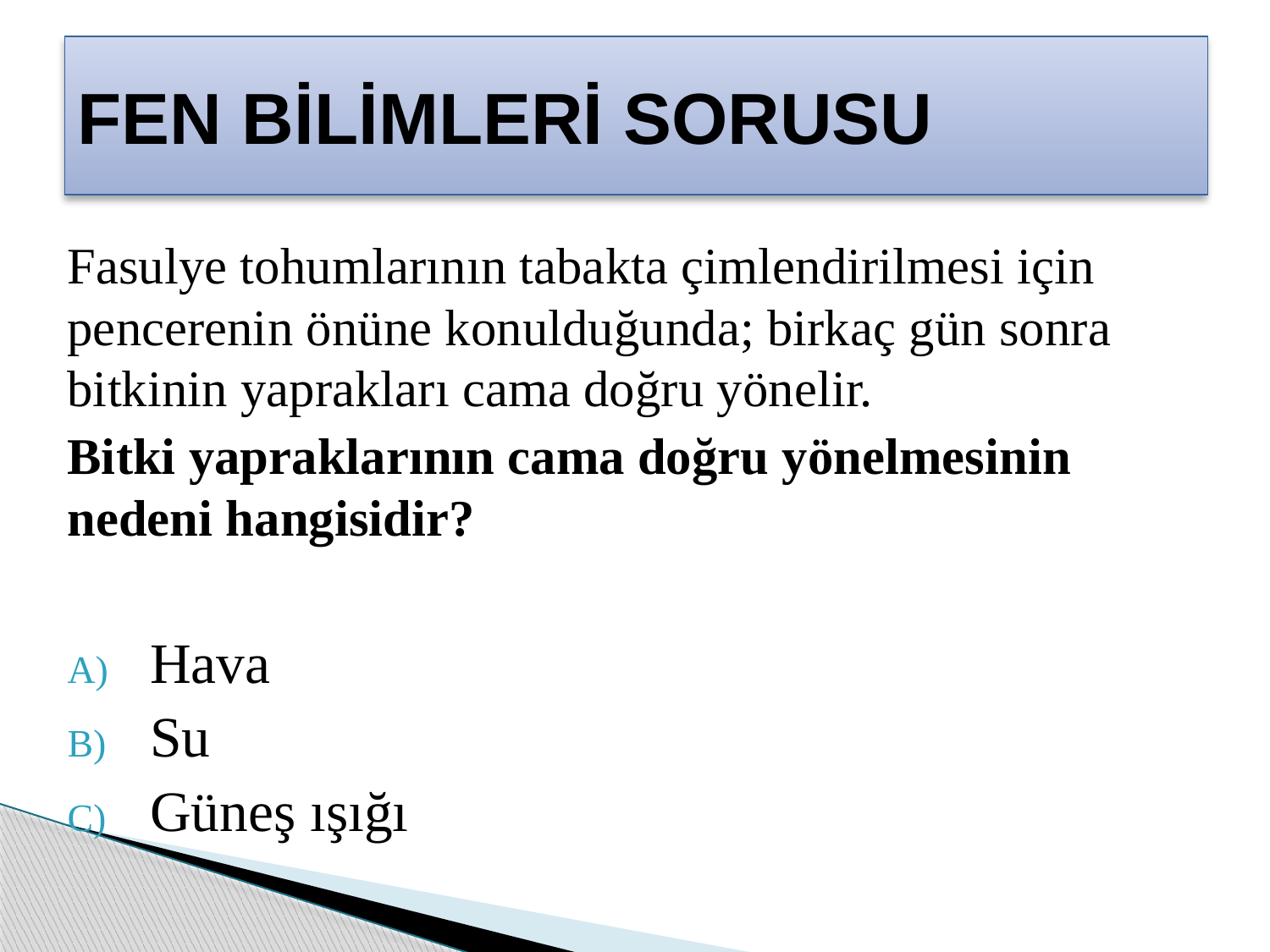

# FEN BİLİMLERİ SORUSU
Fasulye tohumlarının tabakta çimlendirilmesi için pencerenin önüne konulduğunda; birkaç gün sonra bitkinin yaprakları cama doğru yönelir.
Bitki yapraklarının cama doğru yönelmesinin nedeni hangisidir?

 Hava
 Su
 Güneş ışığı